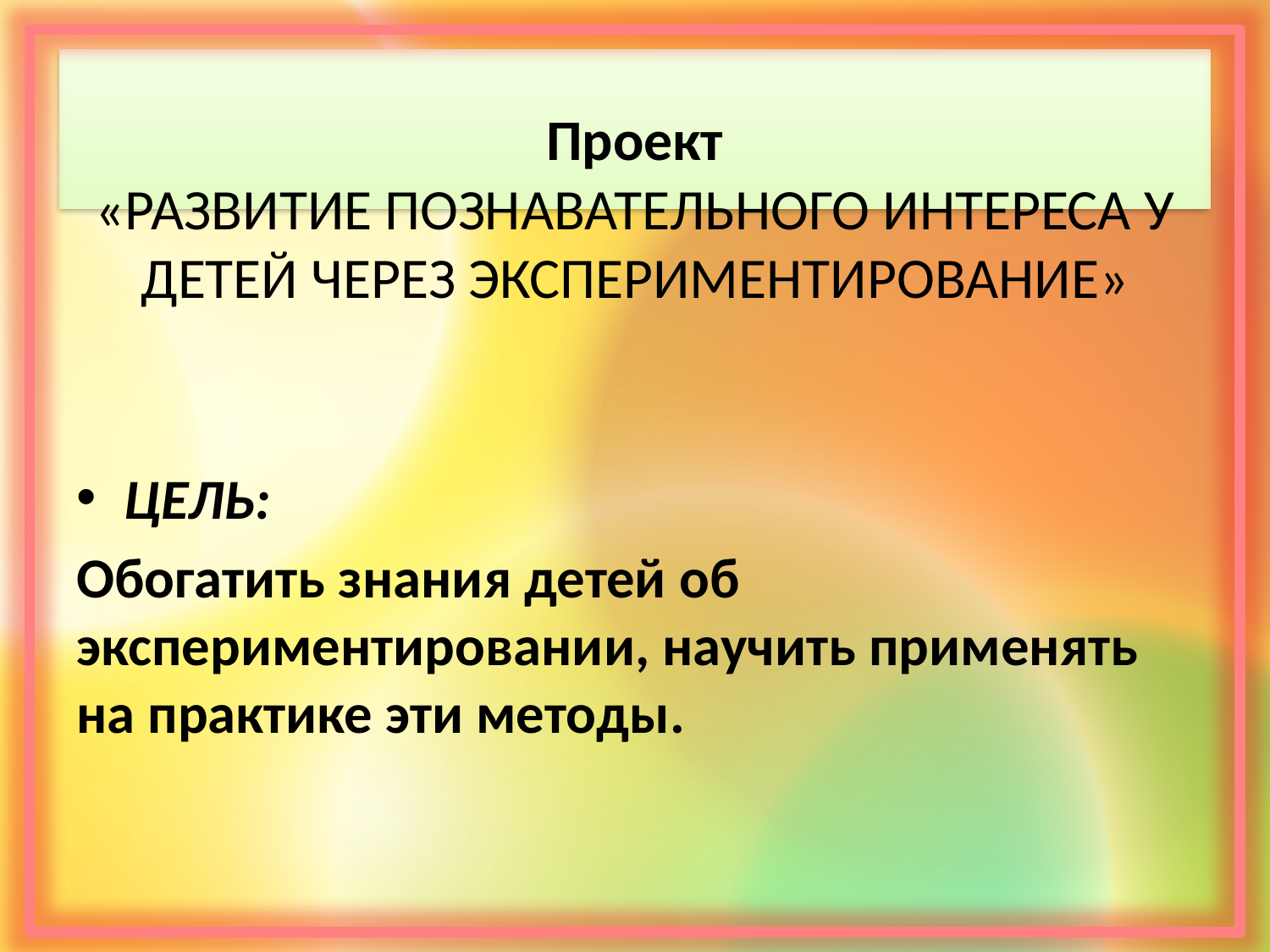

# Проект «РАЗВИТИЕ ПОЗНАВАТЕЛЬНОГО ИНТЕРЕСА У ДЕТЕЙ ЧЕРЕЗ ЭКСПЕРИМЕНТИРОВАНИЕ»
ЦЕЛЬ:
Обогатить знания детей об экспериментировании, научить применять на практике эти методы.